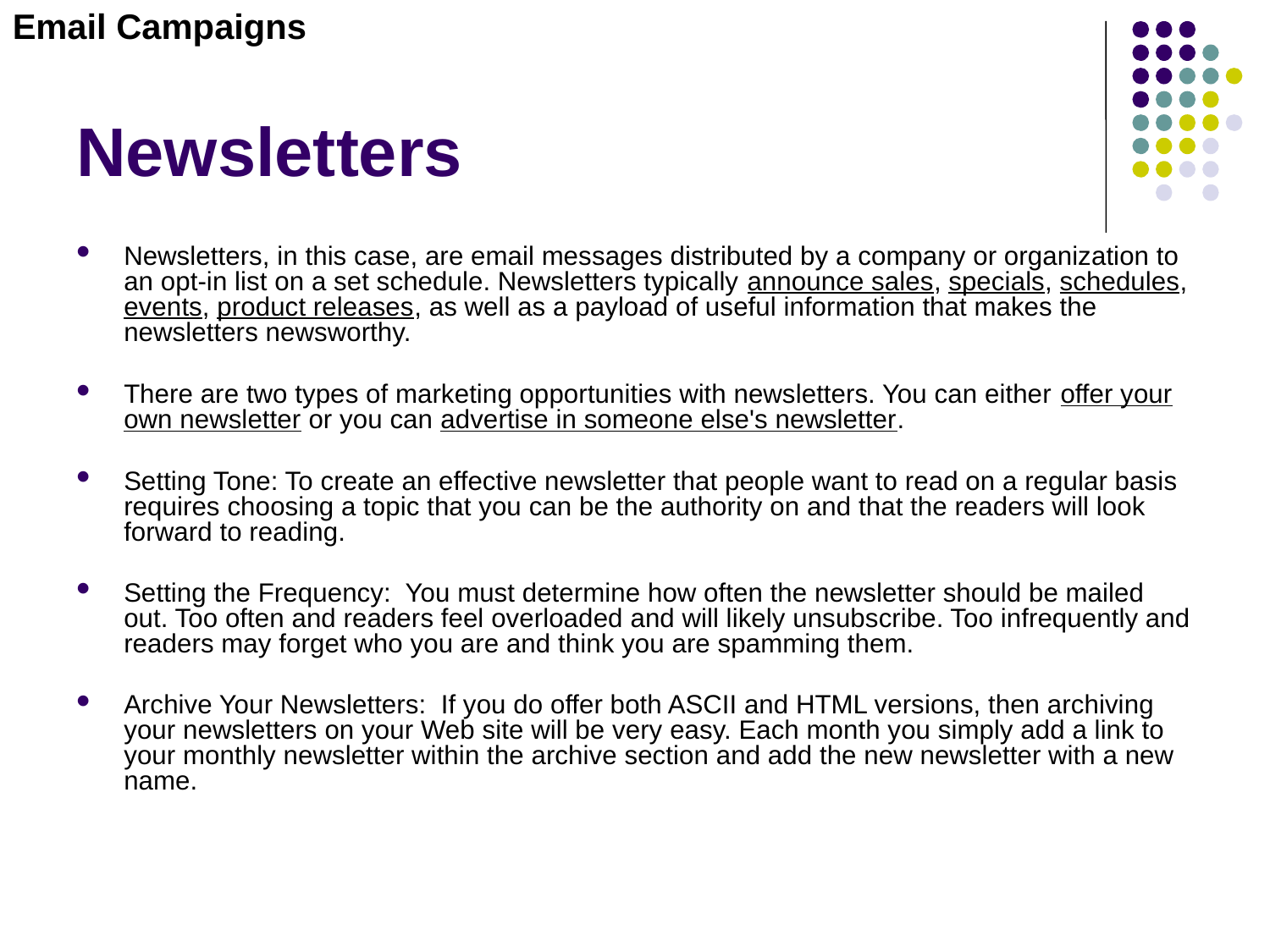

Email Campaigns
# Newsletters
Newsletters, in this case, are email messages distributed by a company or organization to an opt-in list on a set schedule. Newsletters typically announce sales, specials, schedules, events, product releases, as well as a payload of useful information that makes the newsletters newsworthy.
There are two types of marketing opportunities with newsletters. You can either offer your own newsletter or you can advertise in someone else's newsletter.

Setting Tone: To create an effective newsletter that people want to read on a regular basis requires choosing a topic that you can be the authority on and that the readers will look forward to reading.

Setting the Frequency:  You must determine how often the newsletter should be mailed out. Too often and readers feel overloaded and will likely unsubscribe. Too infrequently and readers may forget who you are and think you are spamming them.

Archive Your Newsletters:  If you do offer both ASCII and HTML versions, then archiving your newsletters on your Web site will be very easy. Each month you simply add a link to your monthly newsletter within the archive section and add the new newsletter with a new name.